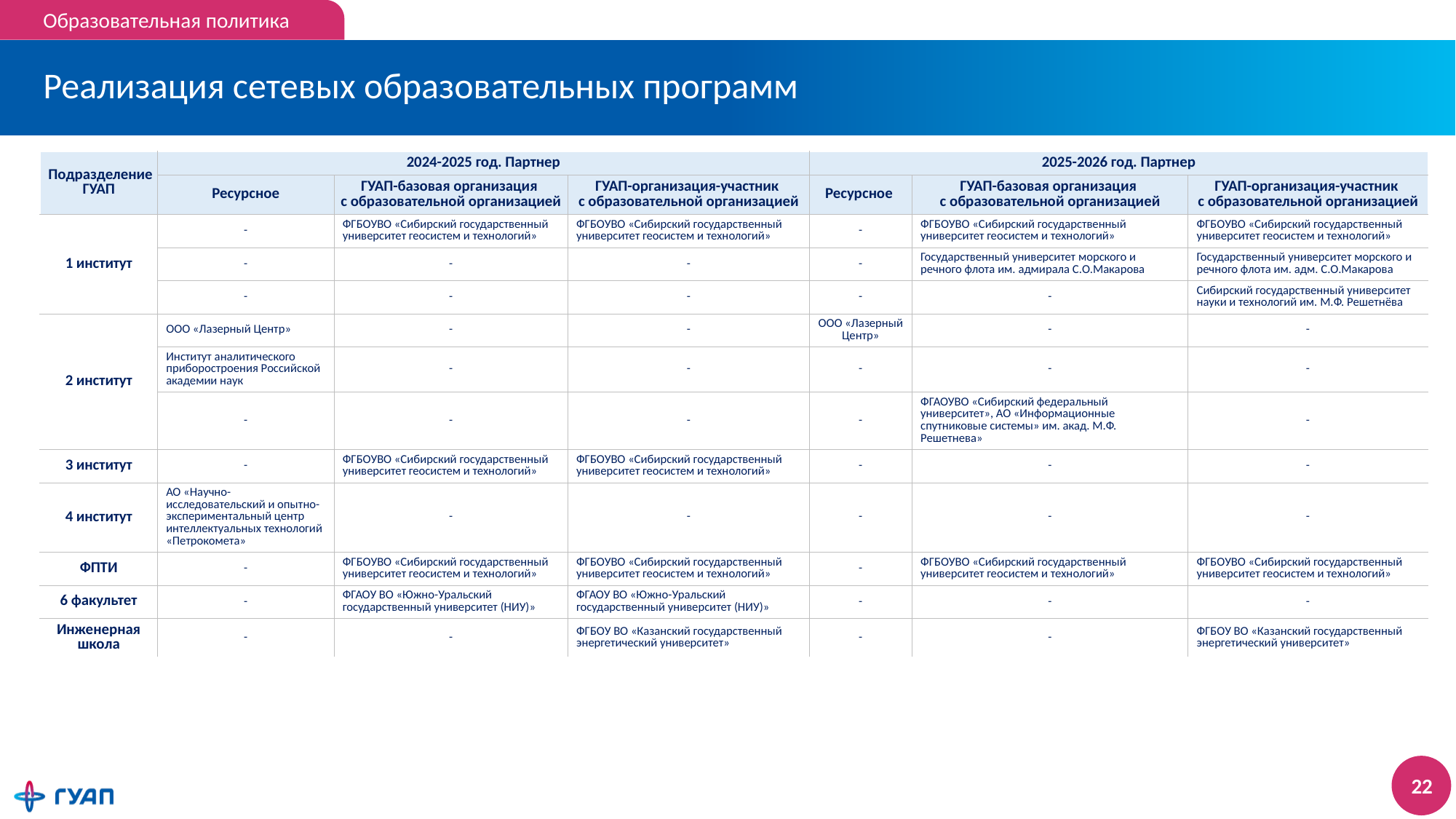

Образовательная политика
# Реализация сетевых образовательных программ
| Подразделение ГУАП | 2024-2025 год. Партнер |  |  | 2025-2026 год. Партнер |  |  |
| --- | --- | --- | --- | --- | --- | --- |
|  | Ресурсное | ГУАП-базовая организация с образовательной организацией | ГУАП-организация-участник с образовательной организацией | Ресурсное | ГУАП-базовая организация с образовательной организацией | ГУАП-организация-участник с образовательной организацией |
| 1 институт | - | ФГБОУВО «Сибирский государственный университет геосистем и технологий» | ФГБОУВО «Сибирский государственный университет геосистем и технологий» | - | ФГБОУВО «Сибирский государственный университет геосистем и технологий» | ФГБОУВО «Сибирский государственный университет геосистем и технологий» |
|  | - | - | - | - | Государственный университет морского и речного флота им. адмирала С.О.Макарова | Государственный университет морского и речного флота им. адм. С.О.Макарова |
|  | - | - | - | - | - | Сибирский государственный университет науки и технологий им. М.Ф. Решетнёва |
| 2 институт | ООО «Лазерный Центр» | - | - | ООО «Лазерный Центр» | - | - |
|  | Институт аналитического приборостроения Российской академии наук | - | - | - | - | - |
|  | - | - | - | - | ФГАОУВО «Сибирский федеральный университет», АО «Информационные спутниковые системы» им. акад. М.Ф. Решетнева» | - |
| 3 институт | - | ФГБОУВО «Сибирский государственный университет геосистем и технологий» | ФГБОУВО «Сибирский государственный университет геосистем и технологий» | - | - | - |
| 4 институт | АО «Научно-исследовательский и опытно-экспериментальный центр интеллектуальных технологий «Петрокомета» | - | - | - | - | - |
| ФПТИ | - | ФГБОУВО «Сибирский государственный университет геосистем и технологий» | ФГБОУВО «Сибирский государственный университет геосистем и технологий» | - | ФГБОУВО «Сибирский государственный университет геосистем и технологий» | ФГБОУВО «Сибирский государственный университет геосистем и технологий» |
| 6 факультет | - | ФГАОУ ВО «Южно-Уральский государственный университет (НИУ)» | ФГАОУ ВО «Южно-Уральский государственный университет (НИУ)» | - | - | - |
| Инженерная школа | - | - | ФГБОУ ВО «Казанский государственный энергетический университет» | - | - | ФГБОУ ВО «Казанский государственный энергетический университет» |